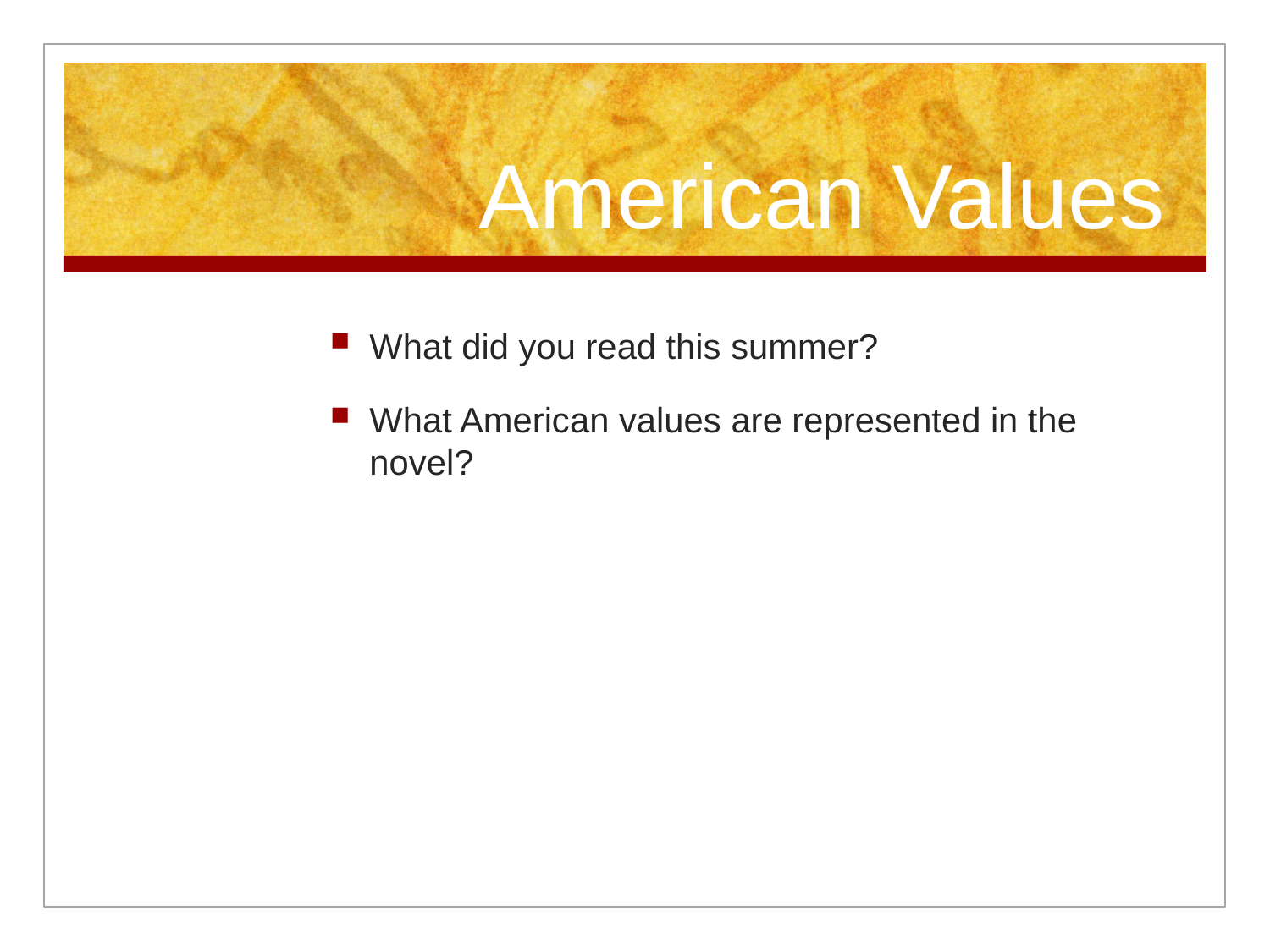

# American Values
What did you read this summer?
What American values are represented in the novel?